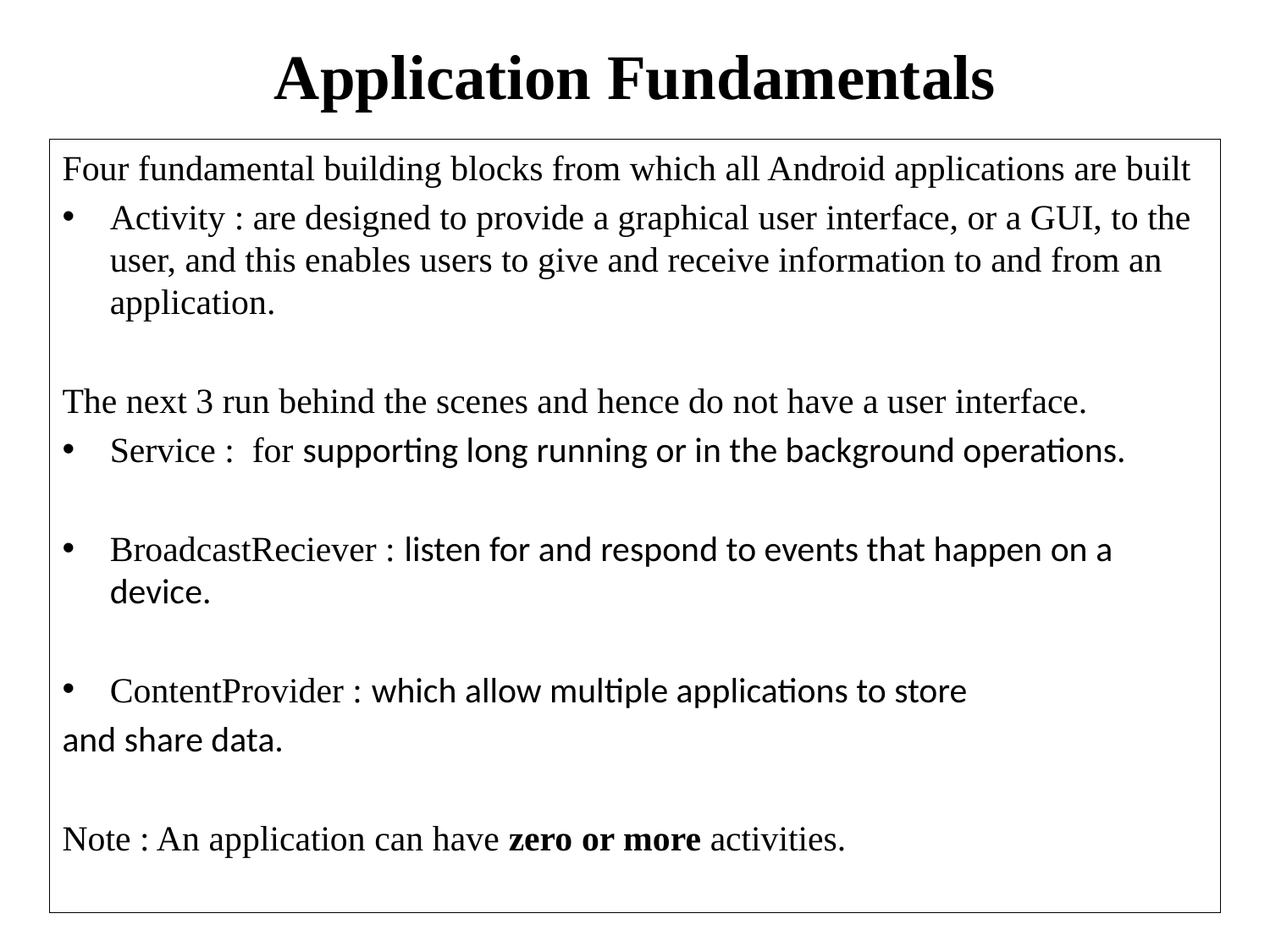

# Application Fundamentals
Four fundamental building blocks from which all Android applications are built
Activity : are designed to provide a graphical user interface, or a GUI, to the user, and this enables users to give and receive information to and from an application.

The next 3 run behind the scenes and hence do not have a user interface.
Service :  for supporting long running or in the background operations.

BroadcastReciever : listen for and respond to events that happen on a device.

ContentProvider : which allow multiple applications to store
and share data.

Note : An application can have zero or more activities.